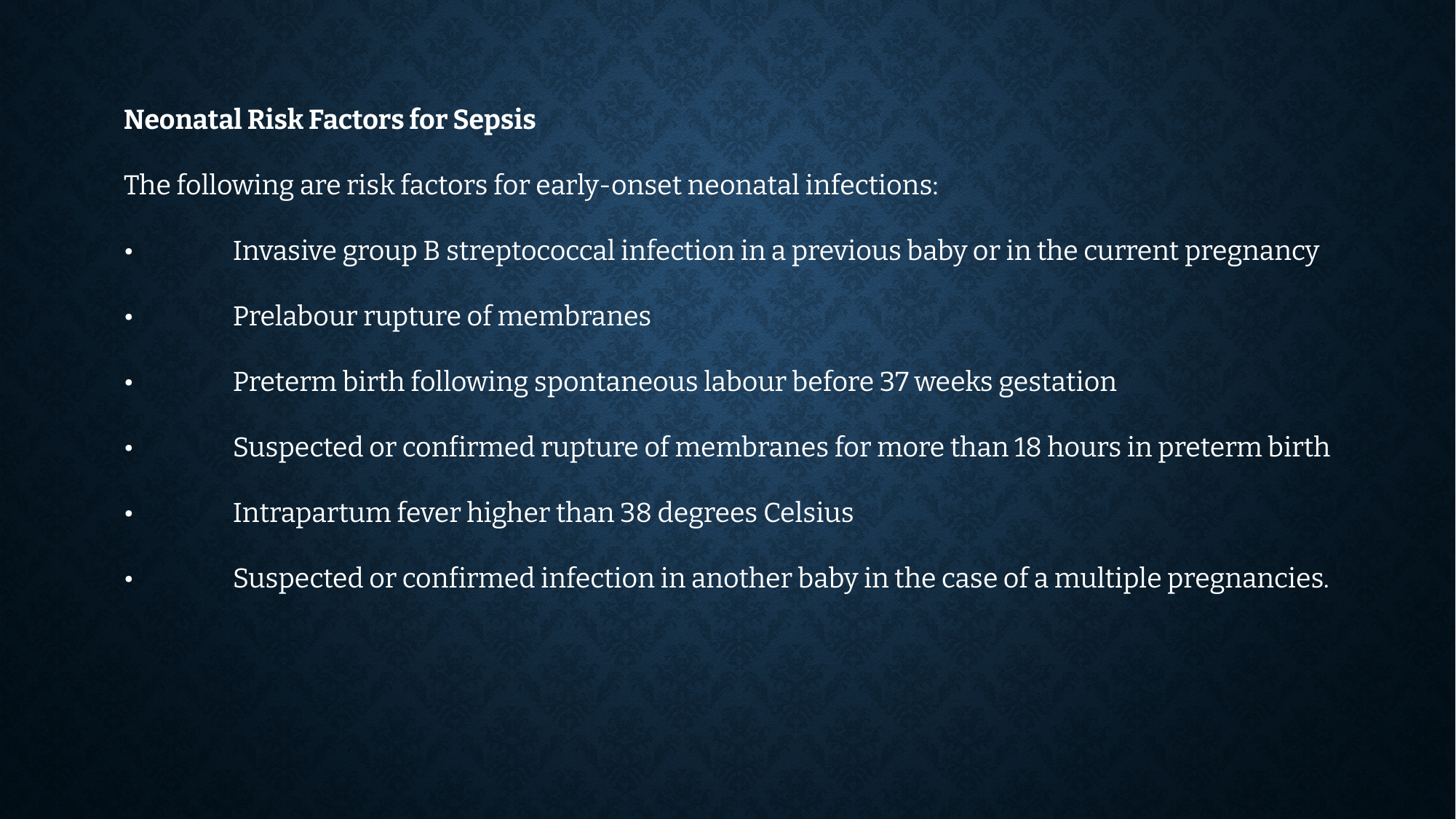

Neonatal Risk Factors for Sepsis

The following are risk factors for early-onset neonatal infections:

•	Invasive group B streptococcal infection in a previous baby or in the current pregnancy

•	Prelabour rupture of membranes

•	Preterm birth following spontaneous labour before 37 weeks gestation

•	Suspected or confirmed rupture of membranes for more than 18 hours in preterm birth

•	Intrapartum fever higher than 38 degrees Celsius

•	Suspected or confirmed infection in another baby in the case of a multiple pregnancies.